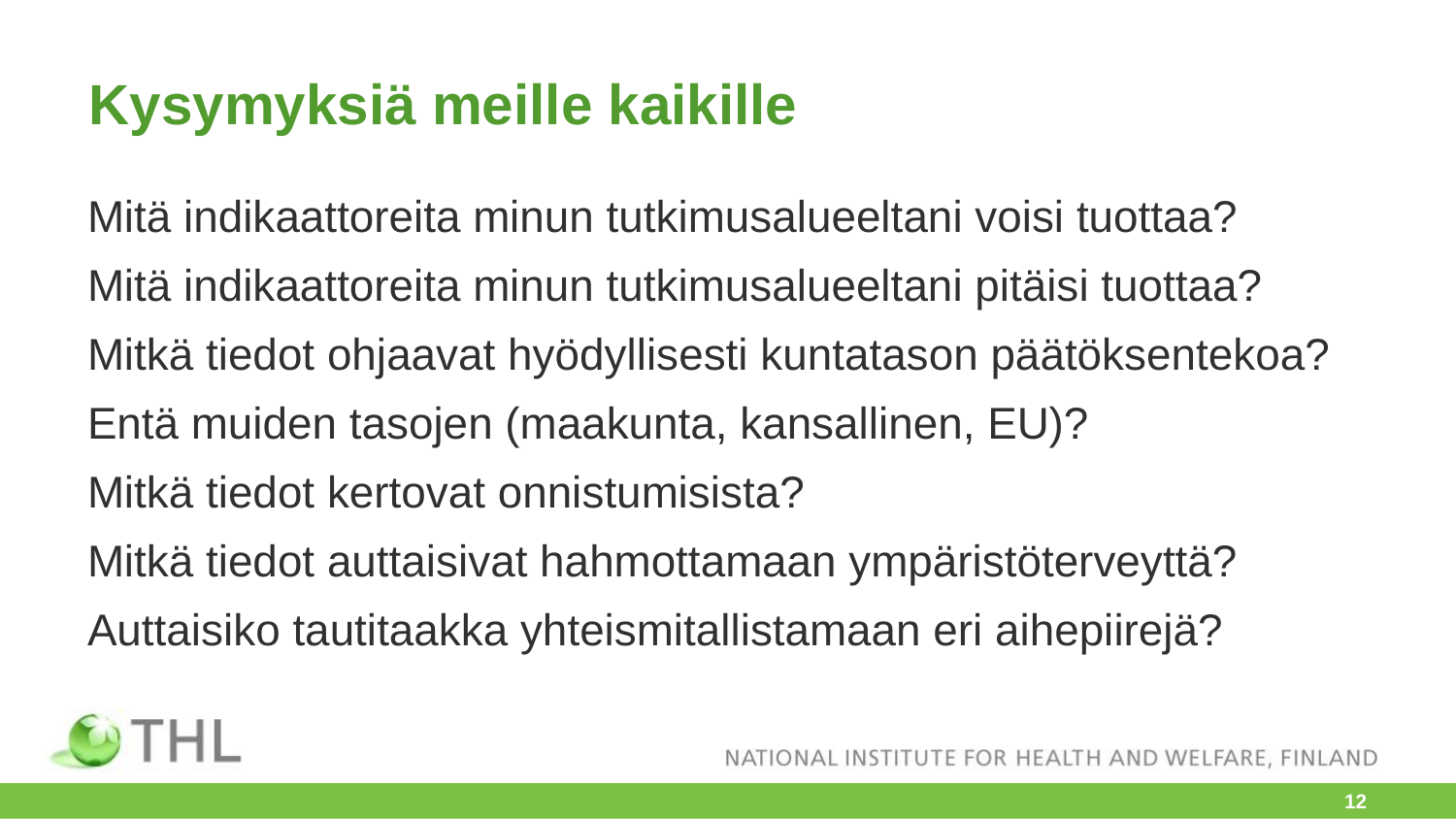

# Kysymyksiä meille kaikille
Mitä indikaattoreita minun tutkimusalueeltani voisi tuottaa?
Mitä indikaattoreita minun tutkimusalueeltani pitäisi tuottaa?
Mitkä tiedot ohjaavat hyödyllisesti kuntatason päätöksentekoa?
Entä muiden tasojen (maakunta, kansallinen, EU)?
Mitkä tiedot kertovat onnistumisista?
Mitkä tiedot auttaisivat hahmottamaan ympäristöterveyttä?
Auttaisiko tautitaakka yhteismitallistamaan eri aihepiirejä?

12